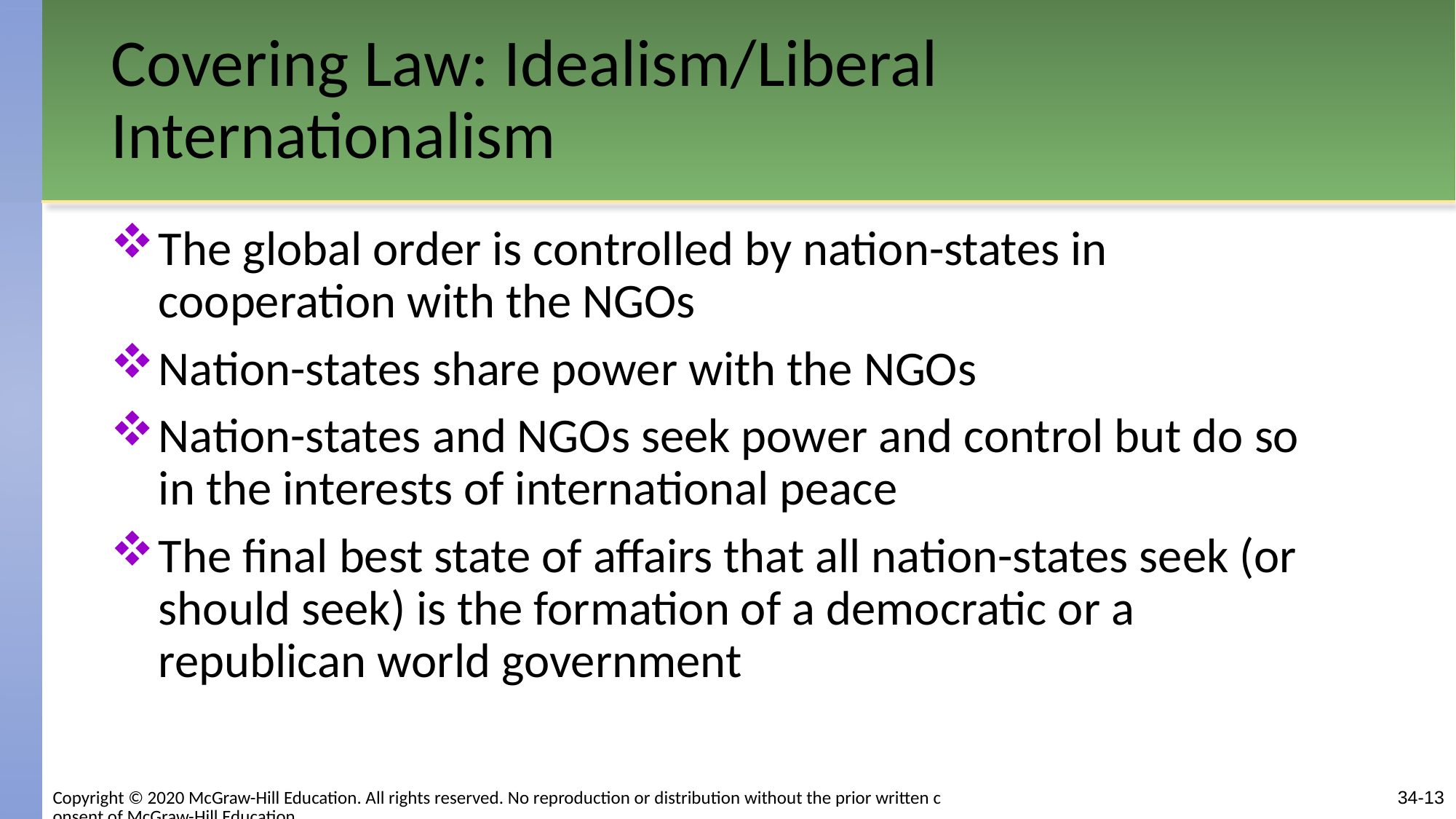

# Covering Law: Idealism/Liberal Internationalism
The global order is controlled by nation-states in cooperation with the NGOs
Nation-states share power with the NGOs
Nation-states and NGOs seek power and control but do so in the interests of international peace
The final best state of affairs that all nation-states seek (or should seek) is the formation of a democratic or a republican world government
Copyright © 2020 McGraw-Hill Education. All rights reserved. No reproduction or distribution without the prior written consent of McGraw-Hill Education.
34-13